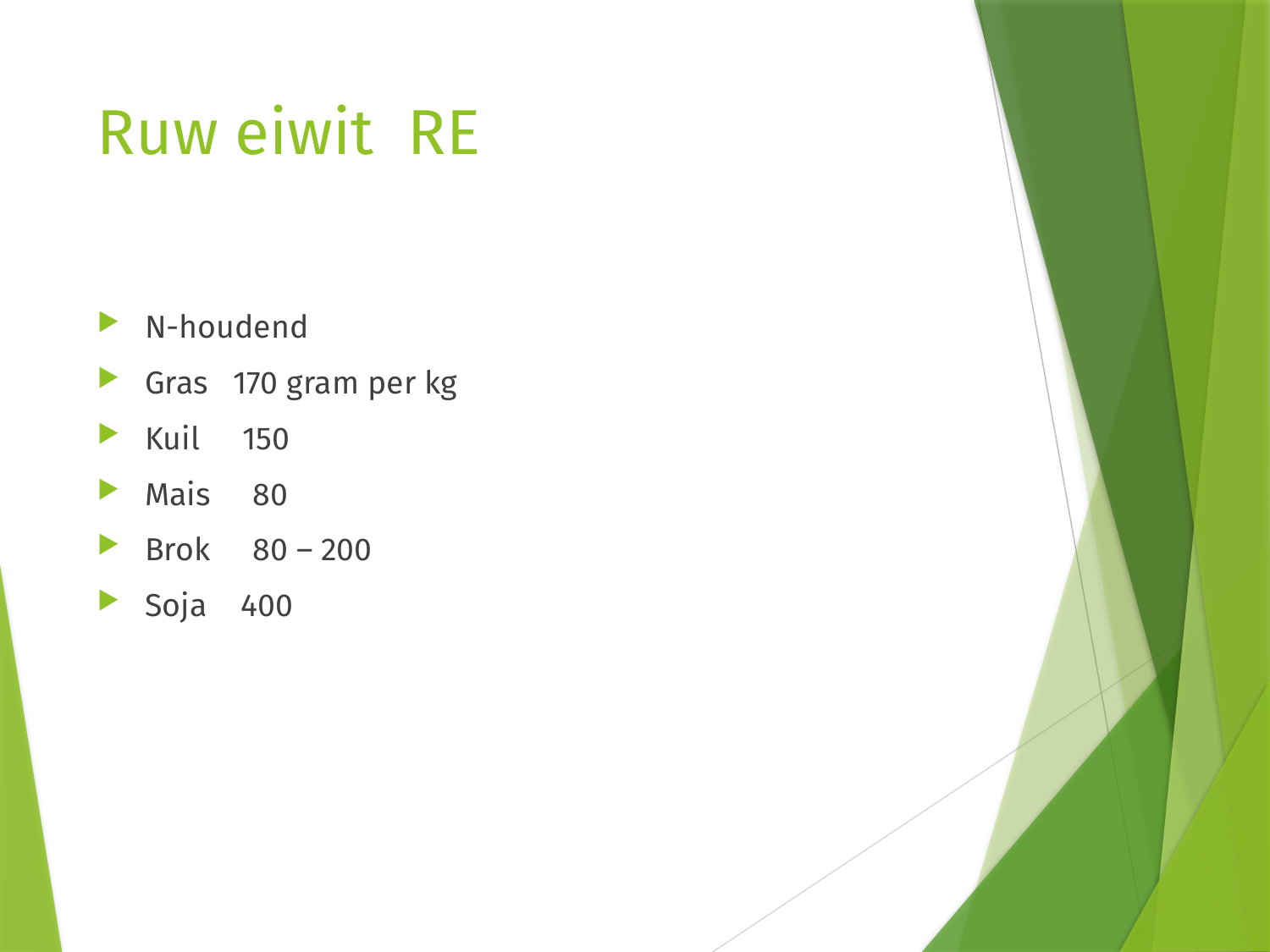

# Ruw eiwit  RE
N-houdend
Gras   170 gram per kg
Kuil     150
Mais     80
Brok     80 – 200
Soja    400